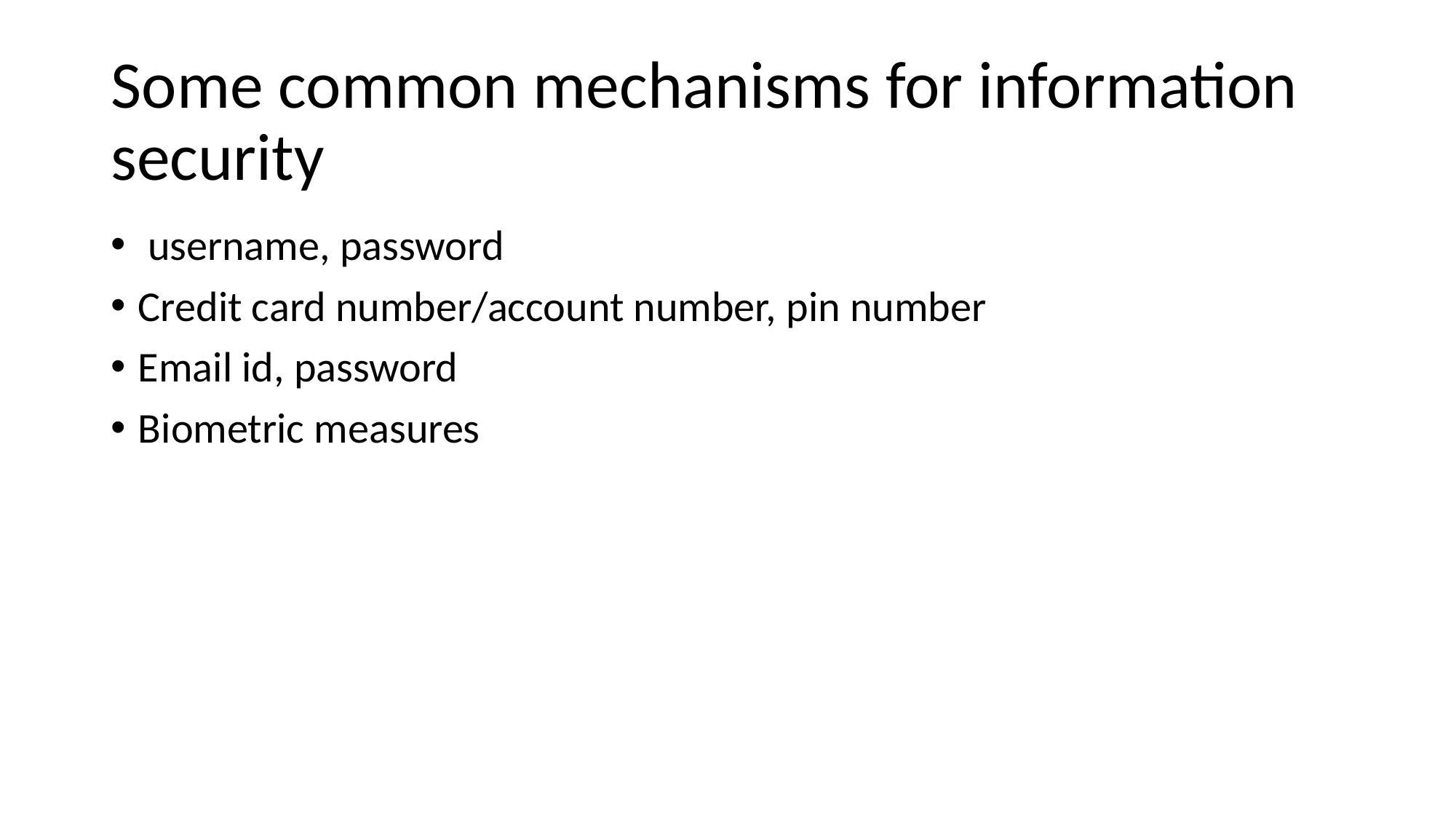

# Some common mechanisms for information security
 username, password
Credit card number/account number, pin number
Email id, password
Biometric measures